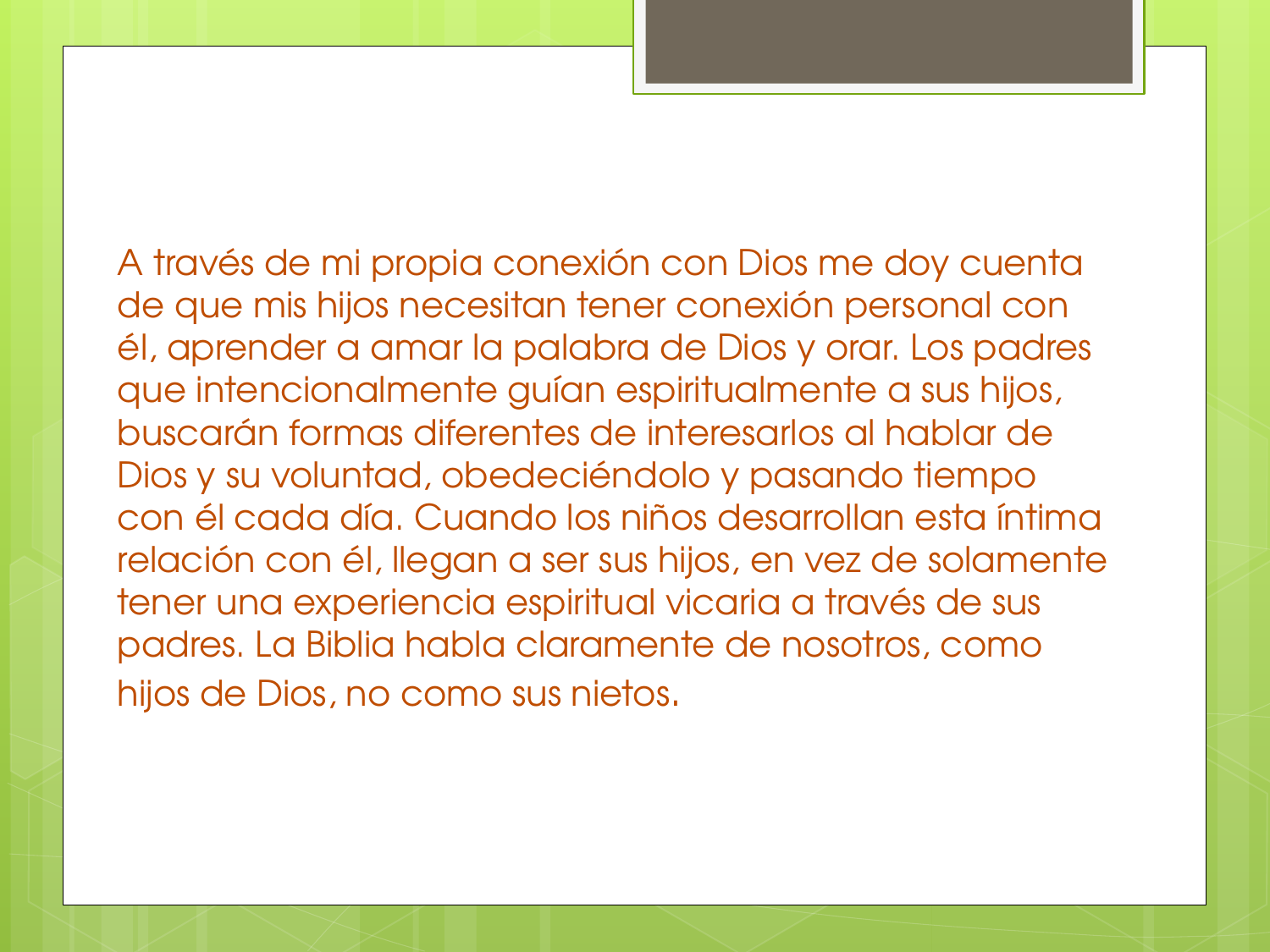

A través de mi propia conexión con Dios me doy cuenta de que mis hijos necesitan tener conexión personal con él, aprender a amar la palabra de Dios y orar. Los padres que intencionalmente guían espiritualmente a sus hijos, buscarán formas diferentes de interesarlos al hablar de Dios y su voluntad, obedeciéndolo y pasando tiempo con él cada día. Cuando los niños desarrollan esta íntima relación con él, llegan a ser sus hijos, en vez de solamente tener una experiencia espiritual vicaria a través de sus padres. La Biblia habla claramente de nosotros, como hijos de Dios, no como sus nietos.